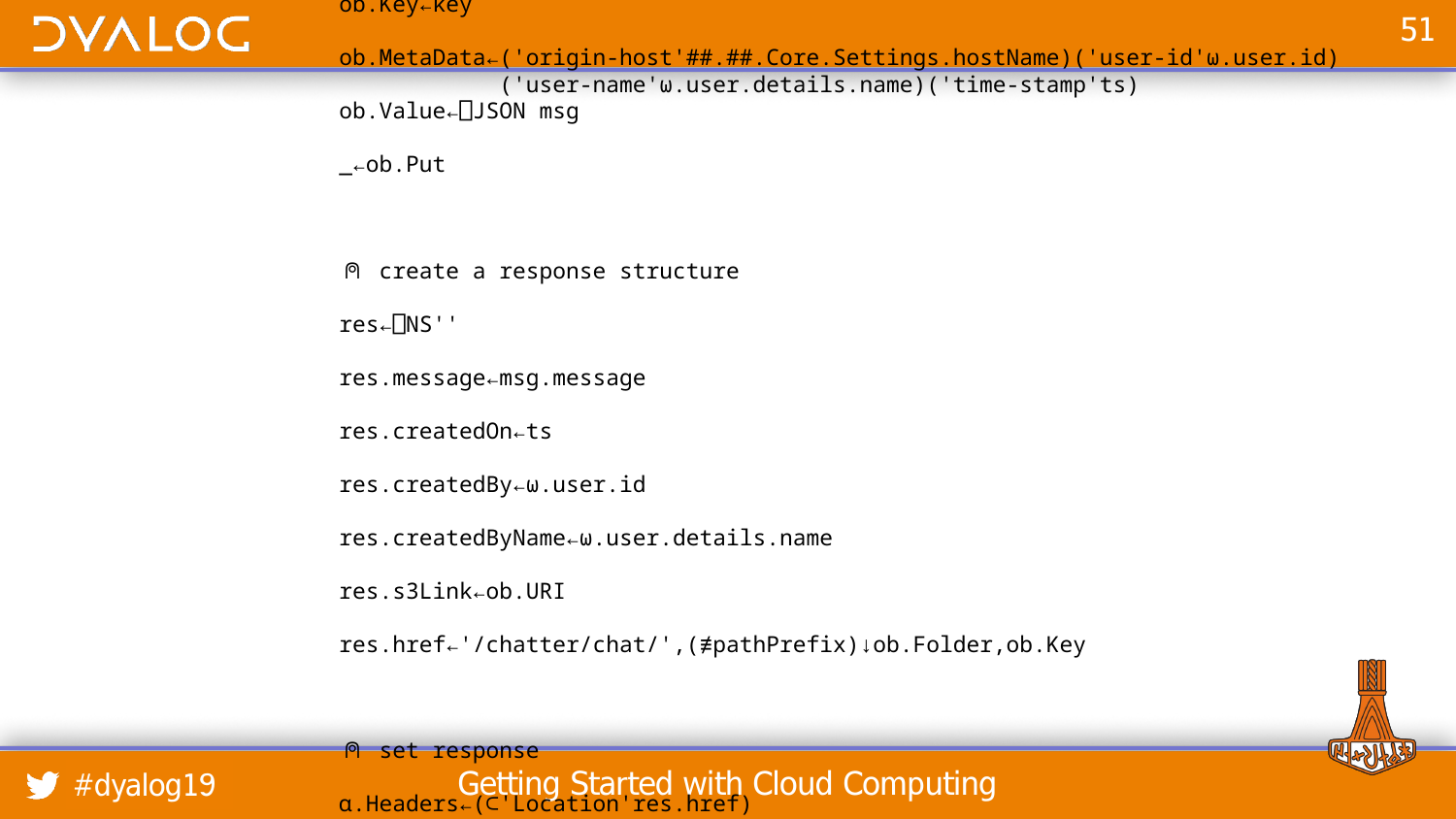

AddNewMessage, continued…

     ⍝ create s3 object and put to aws/
     ob←aws.Object.New ##.##.Core.BucketRef
     ob.Folder←pathPrefix,⍵.user.id
     ob.Key←key
     ob.MetaData←('origin-host'##.##.Core.Settings.hostName)('user-id'⍵.user.id)
                 ('user-name'⍵.user.details.name)('time-stamp'ts)
     ob.Value←⎕JSON msg
     _←ob.Put

     ⍝ create a response structure
     res←⎕NS''
     res.message←msg.message
     res.createdOn←ts
     res.createdBy←⍵.user.id
     res.createdByName←⍵.user.details.name
     res.s3Link←ob.URI
     res.href←'/chatter/chat/',(≢pathPrefix)↓ob.Folder,ob.Key

     ⍝ set response
     ⍺.Headers←(⊂'Location'res.href)
     ⍺.Content←⎕JSON res
     ⍺.StatusCode←201
     ⍺
 }